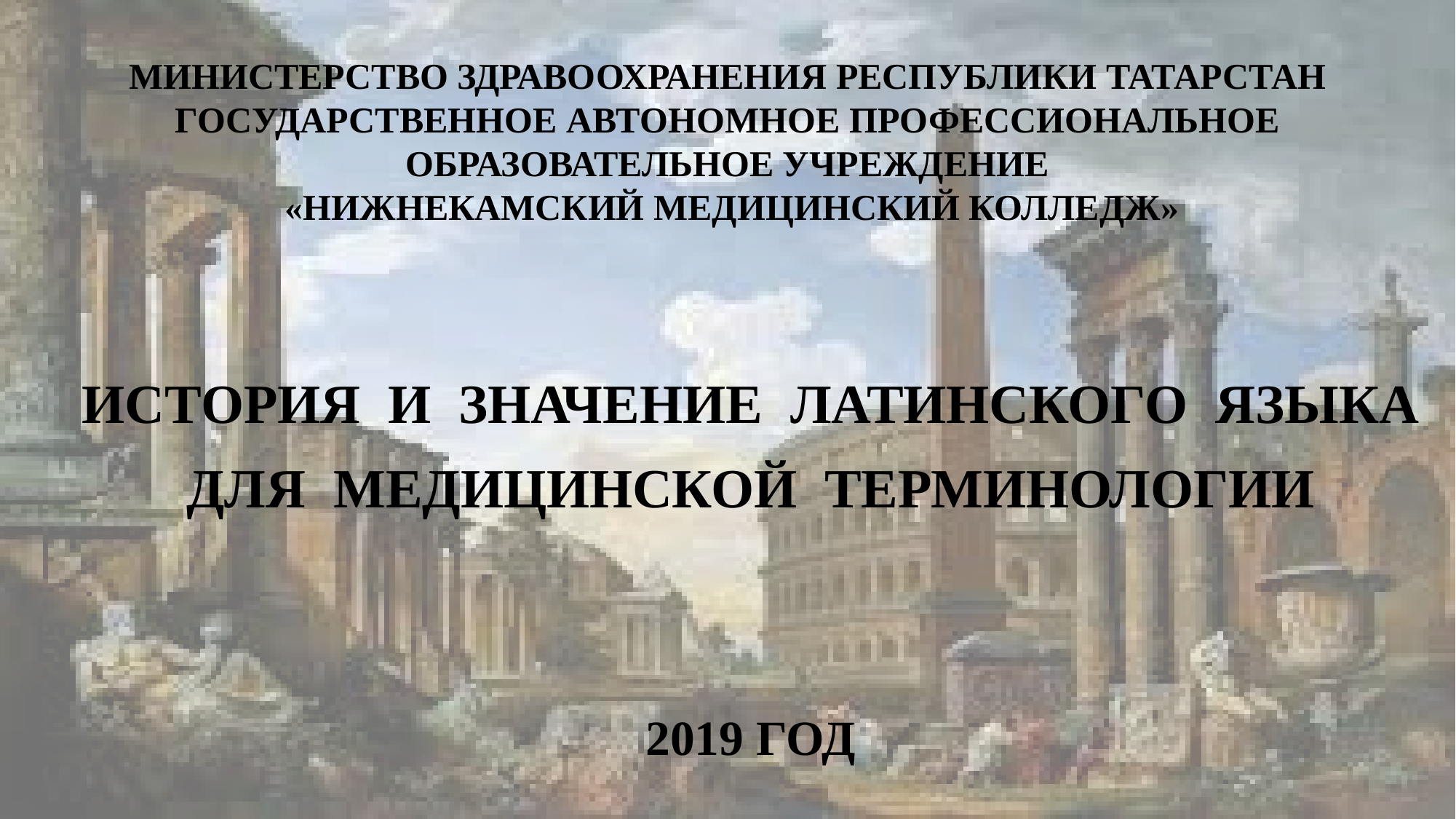

# Министерство здравоохранения Республики Татарстан Государственное автономное профессиональное образовательное учреждение «Нижнекамский медицинский колледж»

История  и  значение  латинского  языка
для  медицинской  терминологии

2019 год